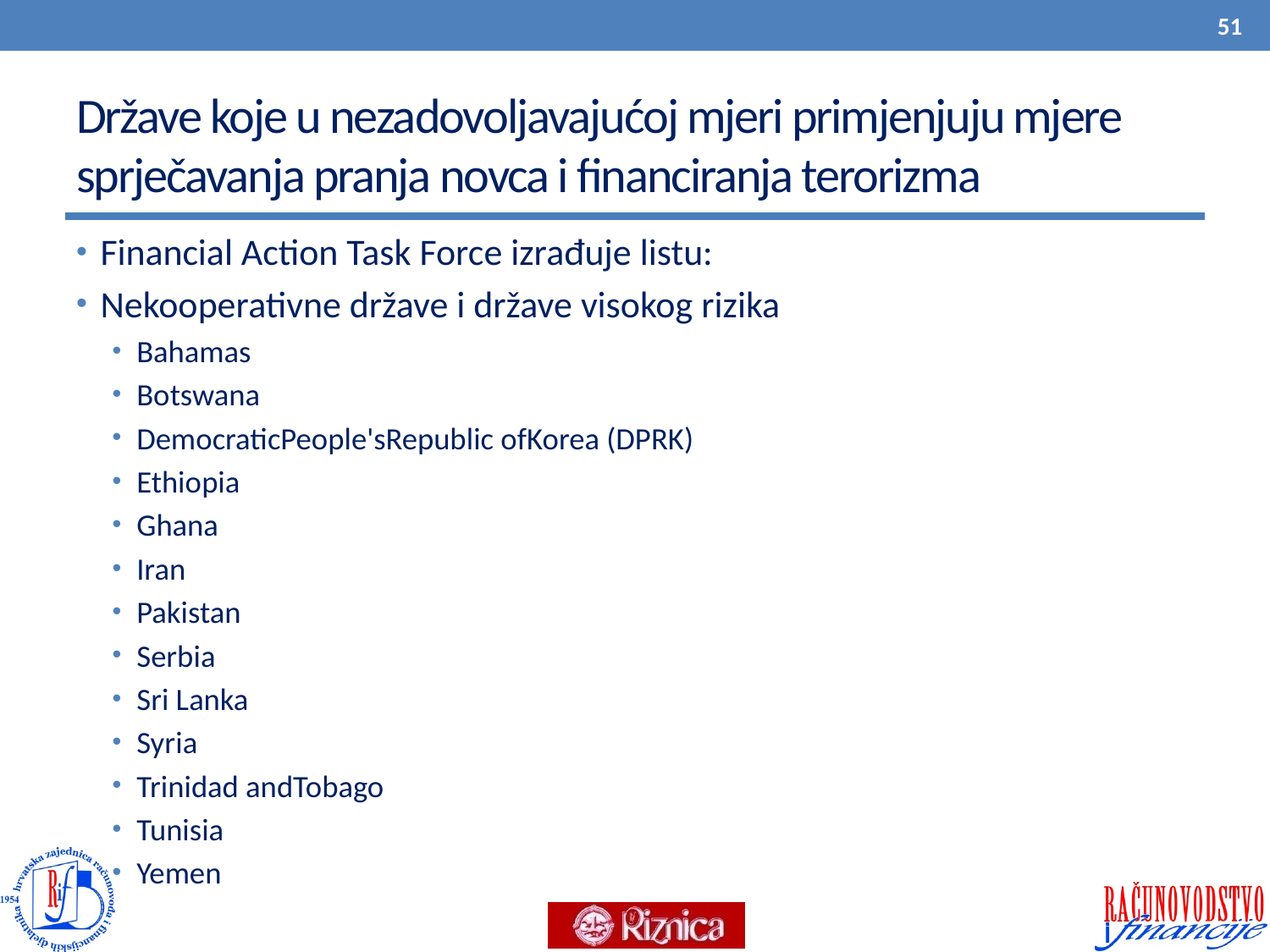

51
# Države koje u nezadovoljavajućoj mjeri primjenjuju mjere sprječavanja pranja novca i financiranja terorizma
Financial Action Task Force izrađuje listu:
Nekooperativne države i države visokog rizika
Bahamas
Botswana
DemocraticPeople'sRepublic ofKorea (DPRK)
Ethiopia
Ghana
Iran
Pakistan
Serbia
Sri Lanka
Syria
Trinidad andTobago
Tunisia
Yemen